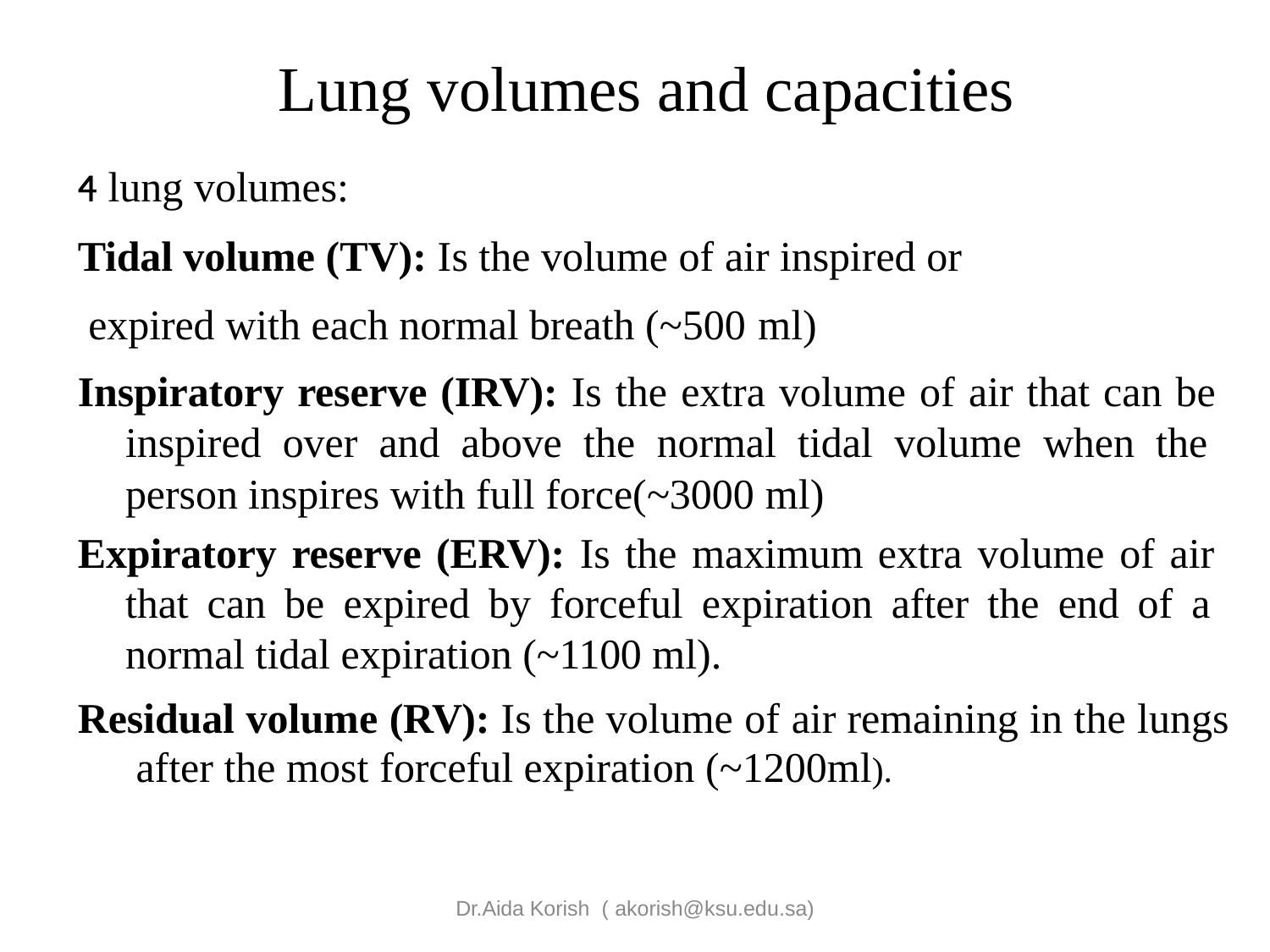

# Lung volumes and capacities
4 lung volumes:
Tidal volume (TV): Is the volume of air inspired or  expired with each normal breath (~500 ml)
Inspiratory reserve (IRV): Is the extra volume of air that can be  inspired over and above the normal tidal volume when the  person inspires with full force(~3000 ml)
Expiratory reserve (ERV): Is the maximum extra volume of air  that can be expired by forceful expiration after the end of a  normal tidal expiration (~1100 ml).
Residual volume (RV): Is the volume of air remaining in the lungs  after the most forceful expiration (~1200ml).
Dr.Aida Korish  ( akorish@ksu.edu.sa)